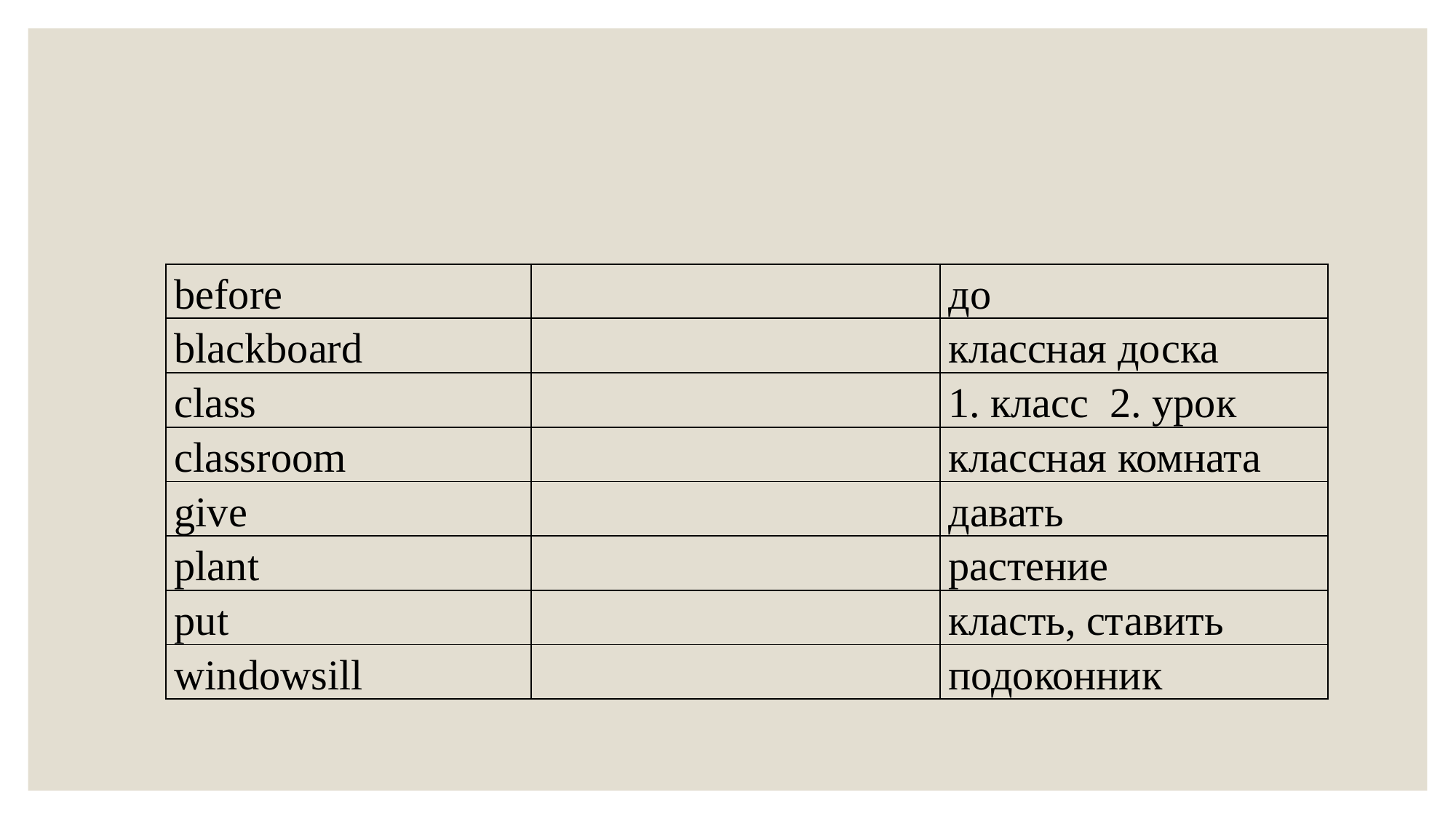

#
| before |  | до |
| --- | --- | --- |
| blackboard |  | классная доска |
| class |  | 1. класс 2. урок |
| classroom |  | классная комната |
| give |  | давать |
| plant |  | растение |
| put |  | класть, ставить |
| windowsill |  | подоконник |